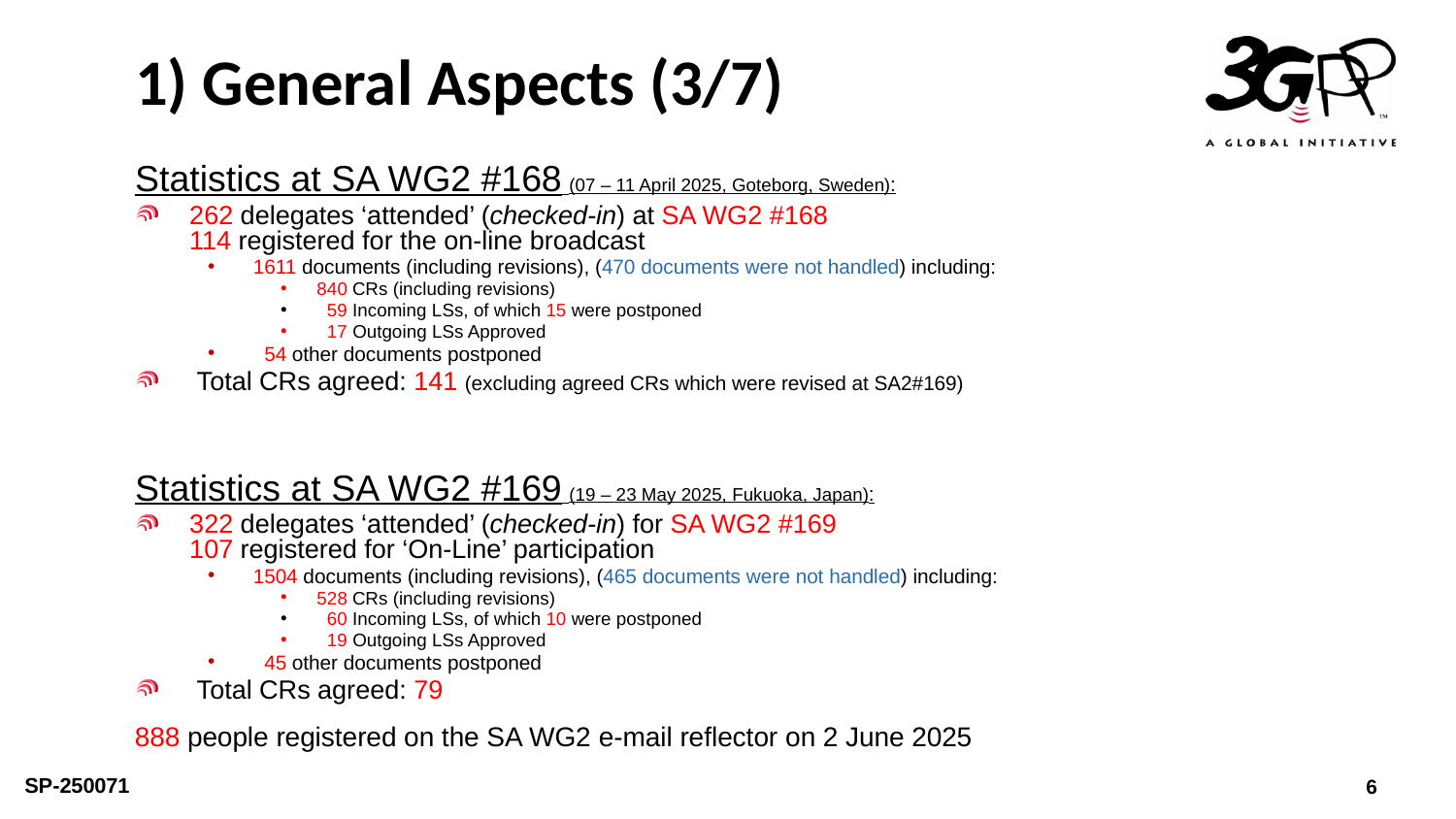

# 1) General Aspects (3/7)

Statistics at SA WG2 #168 (07 – 11 April 2025, Goteborg, Sweden):
262 delegates ‘attended’ (checked-in) at SA WG2 #168
114 registered for the on-line broadcast
1611 documents (including revisions), (470 documents were not handled) including:
840 CRs (including revisions)
  59 Incoming LSs, of which 15 were postponed
  17 Outgoing LSs Approved
  54 other documents postponed
 Total CRs agreed: 141 (excluding agreed CRs which were revised at SA2#169)

Statistics at SA WG2 #169 (19 – 23 May 2025, Fukuoka, Japan):
322 delegates ‘attended’ (checked-in) for SA WG2 #169
107 registered for ‘On-Line’ participation
1504 documents (including revisions), (465 documents were not handled) including:
528 CRs (including revisions)
  60 Incoming LSs, of which 10 were postponed
  19 Outgoing LSs Approved
  45 other documents postponed
 Total CRs agreed: 79

888 people registered on the SA WG2 e-mail reflector on 2 June 2025